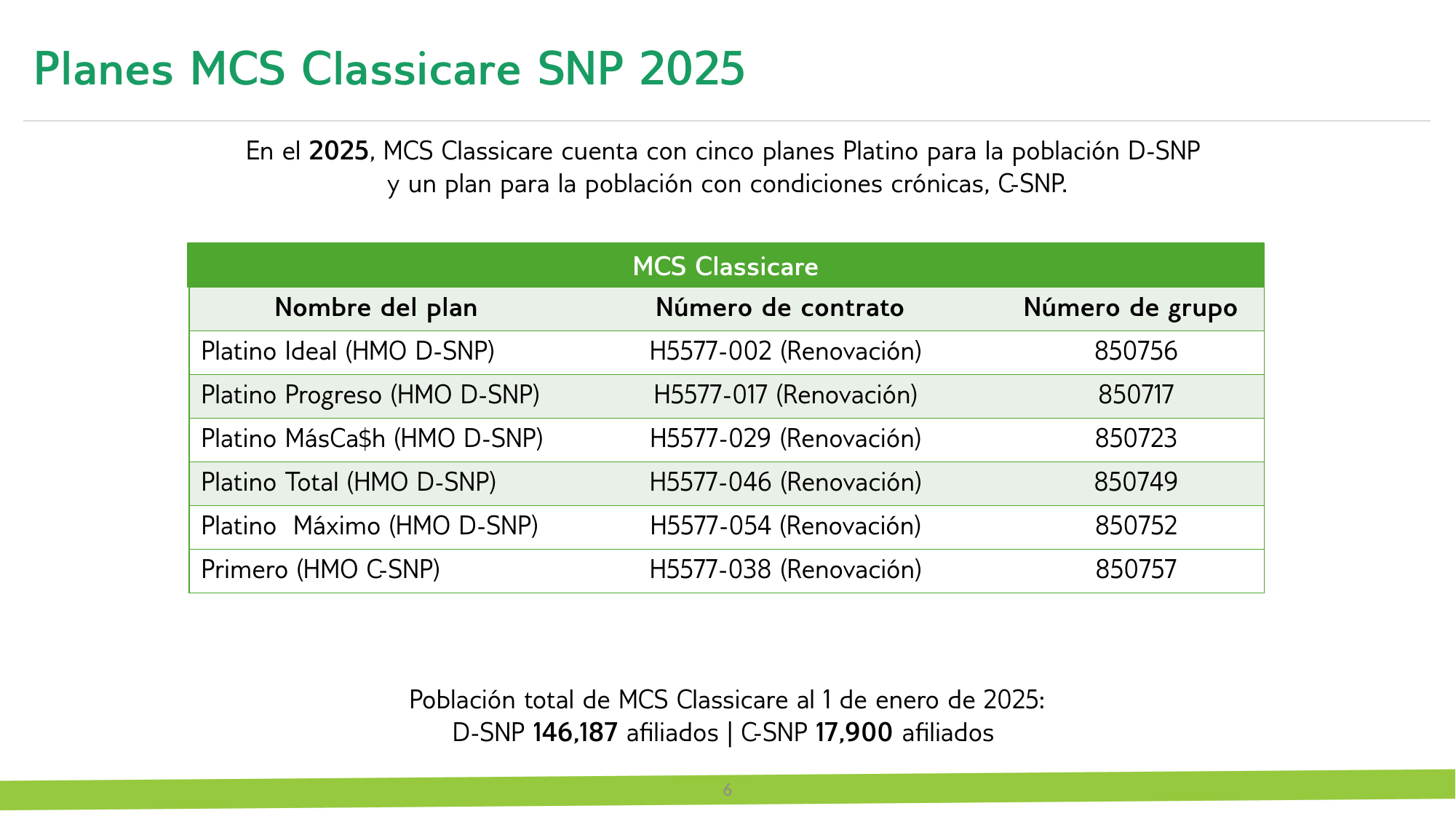

Planes MCS Classicare SNP 2025
En el 2025, MCS Classicare cuenta con cinco planes Platino para la población D-SNP
y un plan para la población con condiciones crónicas, C-SNP.
MCS Classicare
| Nombre del plan | Número de contrato | Número de grupo |
| --- | --- | --- |
| Platino Ideal (HMO D-SNP) | H5577-002 (Renovación) | 850756 |
| Platino Progreso (HMO D-SNP) | H5577-017 (Renovación) | 850717 |
| Platino MásCa$h (HMO D-SNP) | H5577-029 (Renovación) | 850723 |
| Platino Total (HMO D-SNP) | H5577-046 (Renovación) | 850749 |
| Platino Máximo (HMO D-SNP) | H5577-054 (Renovación) | 850752 |
| Primero (HMO C-SNP) | H5577-038 (Renovación) | 850757 |
Población total de MCS Classicare al 1 de enero de 2025:
D-SNP 146,187 afiliados | C-SNP 17,900 afiliados
6